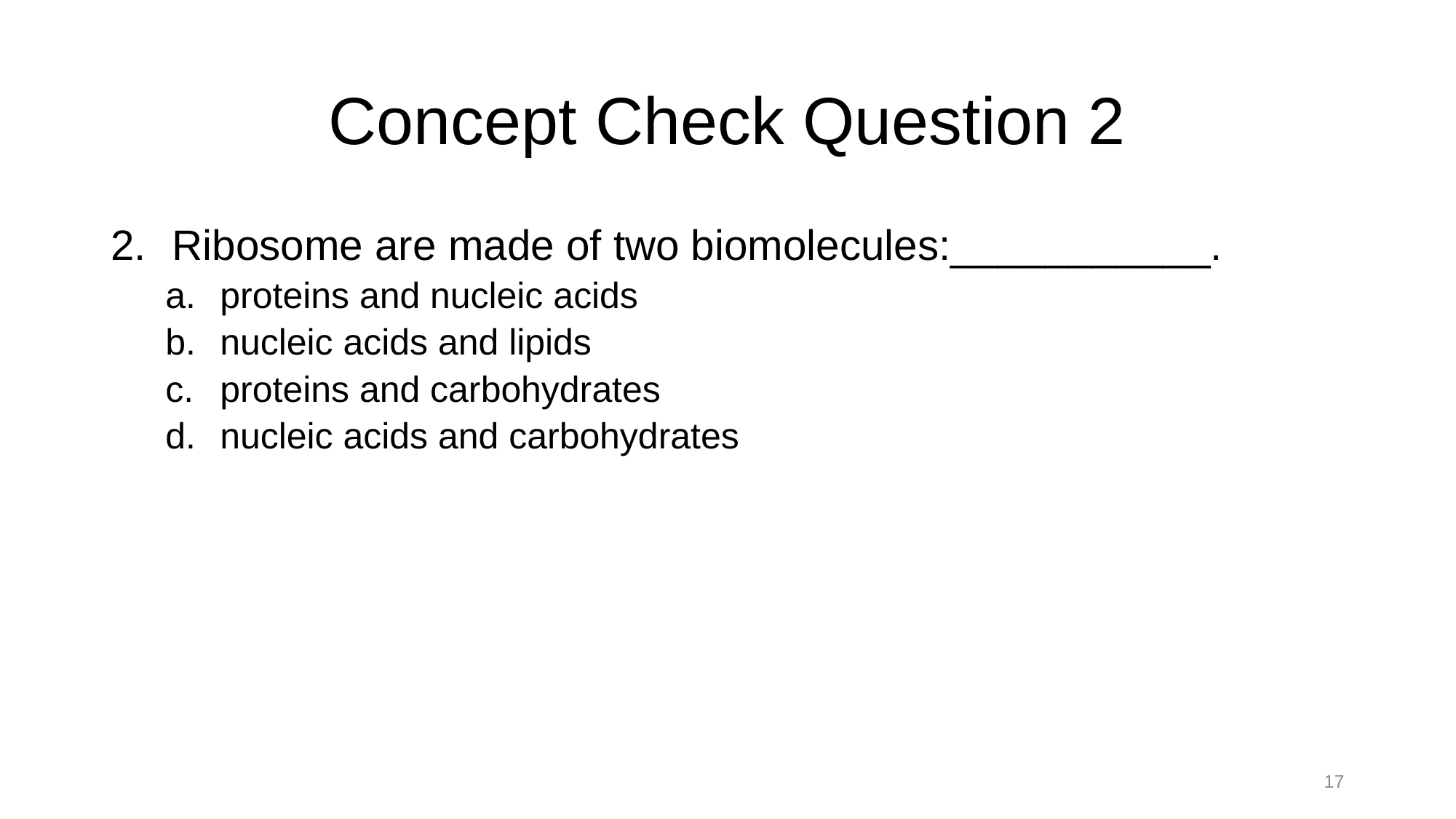

# Concept Check Question 2
Ribosome are made of two biomolecules:___________.
proteins and nucleic acids
nucleic acids and lipids
proteins and carbohydrates
nucleic acids and carbohydrates
17